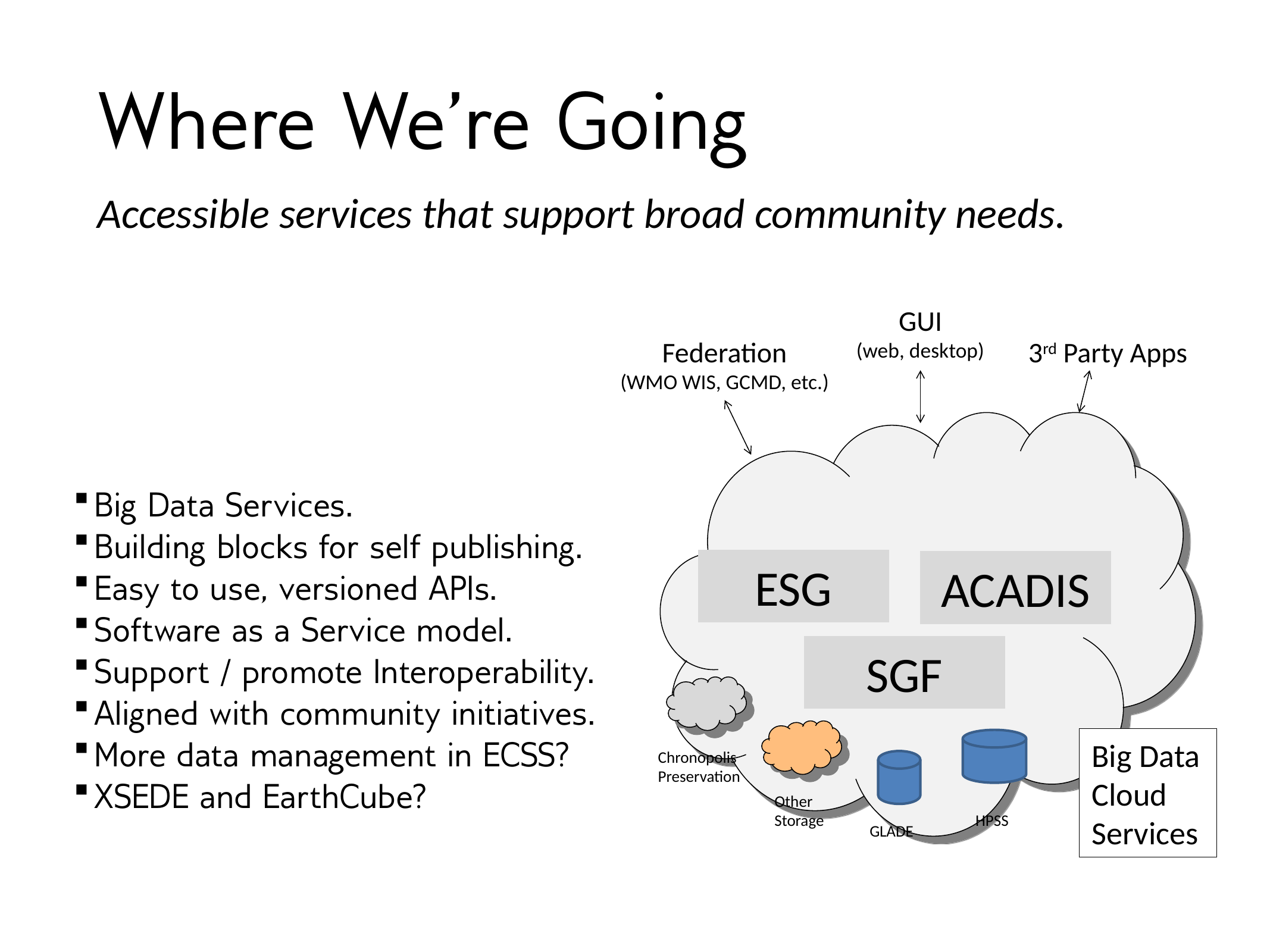

# Where We’re Going
Accessible services that support broad community needs.
GUI
(web, desktop)
Federation
(WMO WIS, GCMD, etc.)
3rd Party Apps

Big Data Services.
Building blocks for self publishing.
Easy to use, versioned APIs.
Software as a Service model.
Support / promote Interoperability.
Aligned with community initiatives.
More data management in ECSS?
XSEDE and EarthCube?
ESG
ACADIS
SGF

Big Data
Cloud Services

Chronopolis
Preservation

Other
Storage
HPSS
GLADE